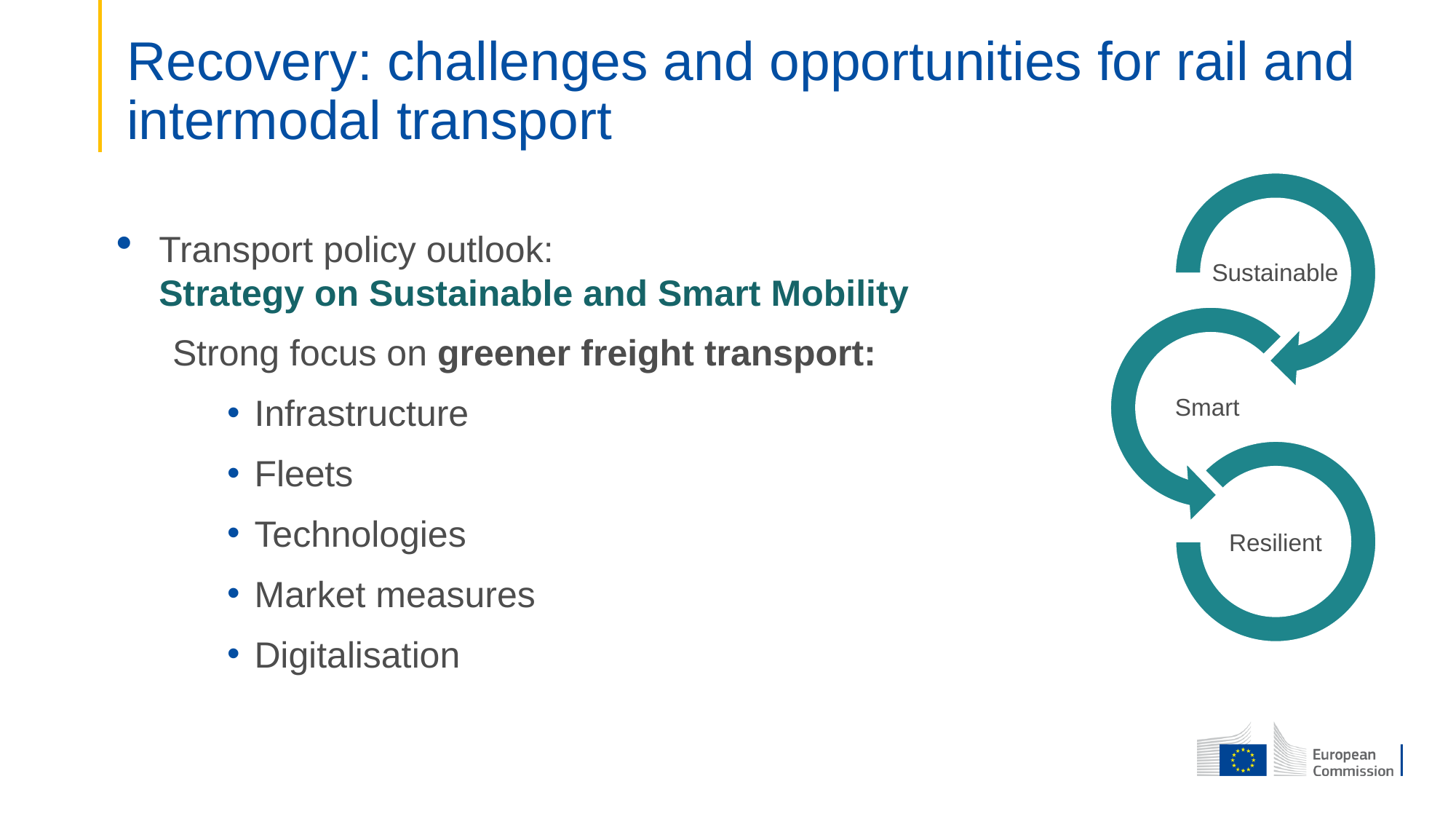

# Recovery: challenges and opportunities for rail and intermodal transport
Sustainable
Smart
Resilient

Transport policy outlook:
Strategy on Sustainable and Smart Mobility
Strong focus on greener freight transport:
Infrastructure
Fleets
Technologies
Market measures
Digitalisation